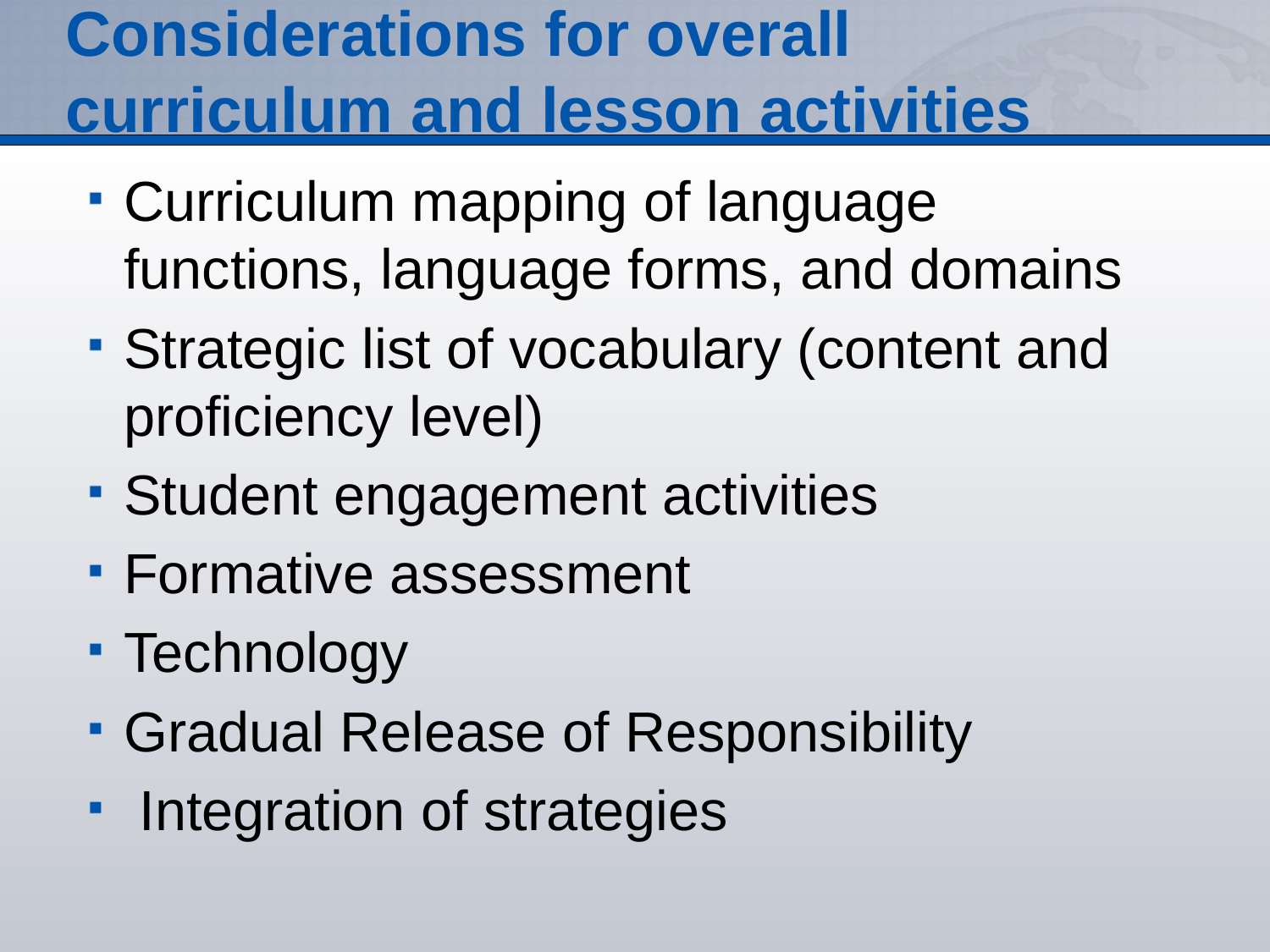

# Considerations for overall curriculum and lesson activities
Curriculum mapping of language functions, language forms, and domains
Strategic list of vocabulary (content and proficiency level)
Student engagement activities
Formative assessment
Technology
Gradual Release of Responsibility
 Integration of strategies